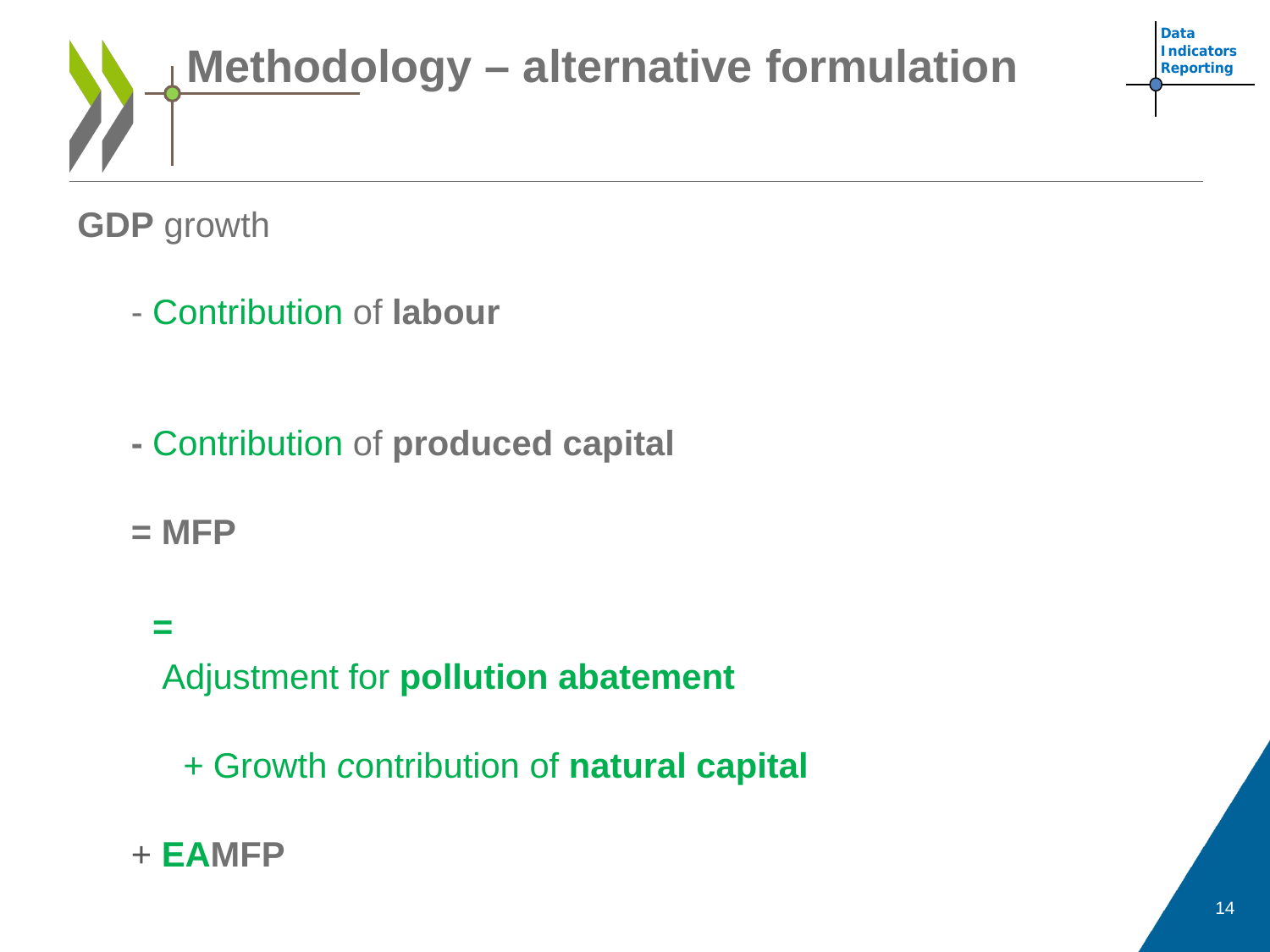

# Methodology – alternative formulation
GDP growth
- Contribution of labour

- Contribution of produced capital

= MFP

	=
	 Adjustment for pollution abatement

+ Growth contribution of natural capital

	+ EAMFP

14